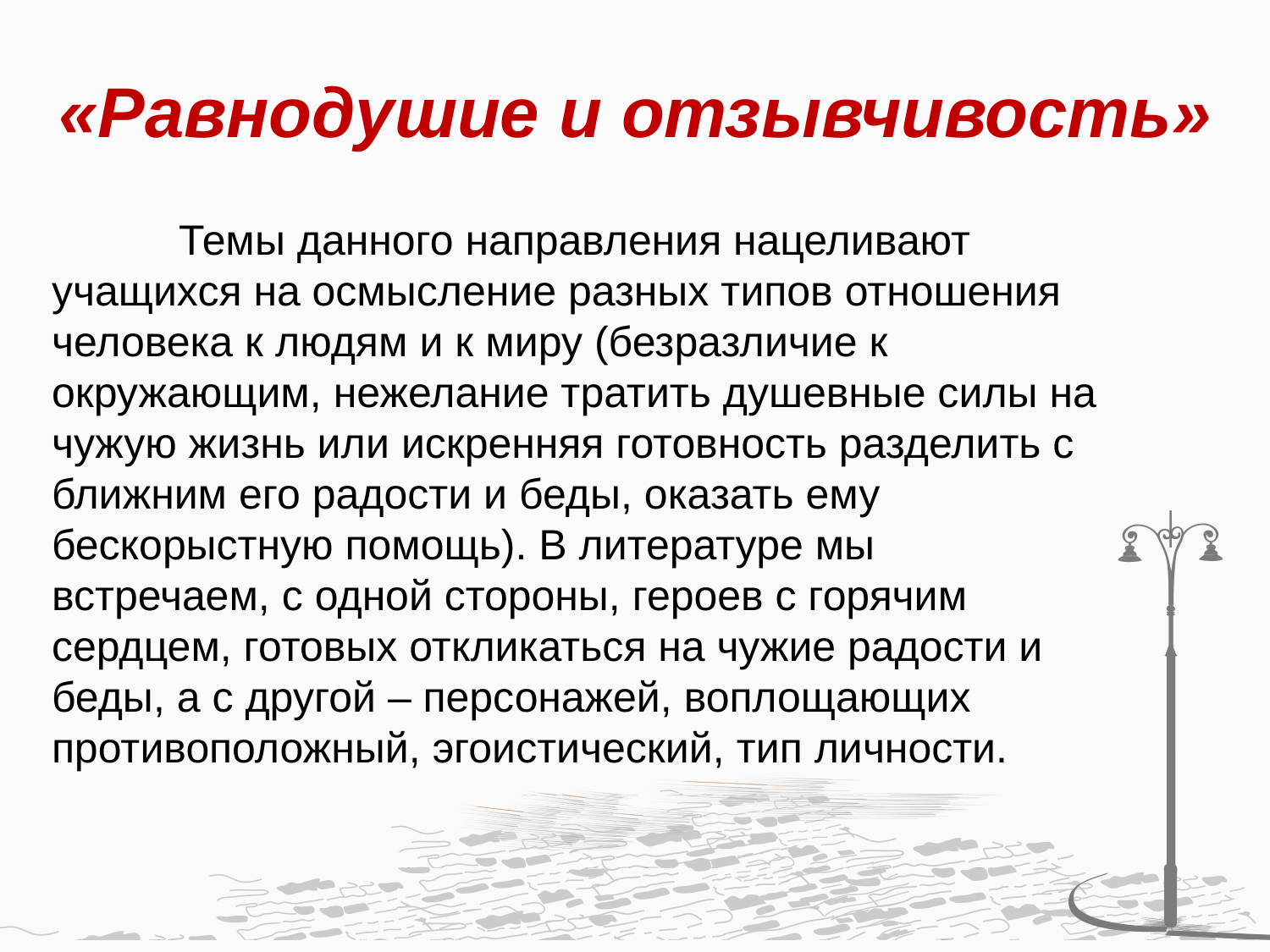

# «Равнодушие и отзывчивость»
	Темы данного направления нацеливают учащихся на осмысление разных типов отношения человека к людям и к миру (безразличие к окружающим, нежелание тратить душевные силы на чужую жизнь или искренняя готовность разделить с ближним его радости и беды, оказать ему бескорыстную помощь). В литературе мы встречаем, с одной стороны, героев с горячим сердцем, готовых откликаться на чужие радости и беды, а с другой – персонажей, воплощающих противоположный, эгоистический, тип личности.